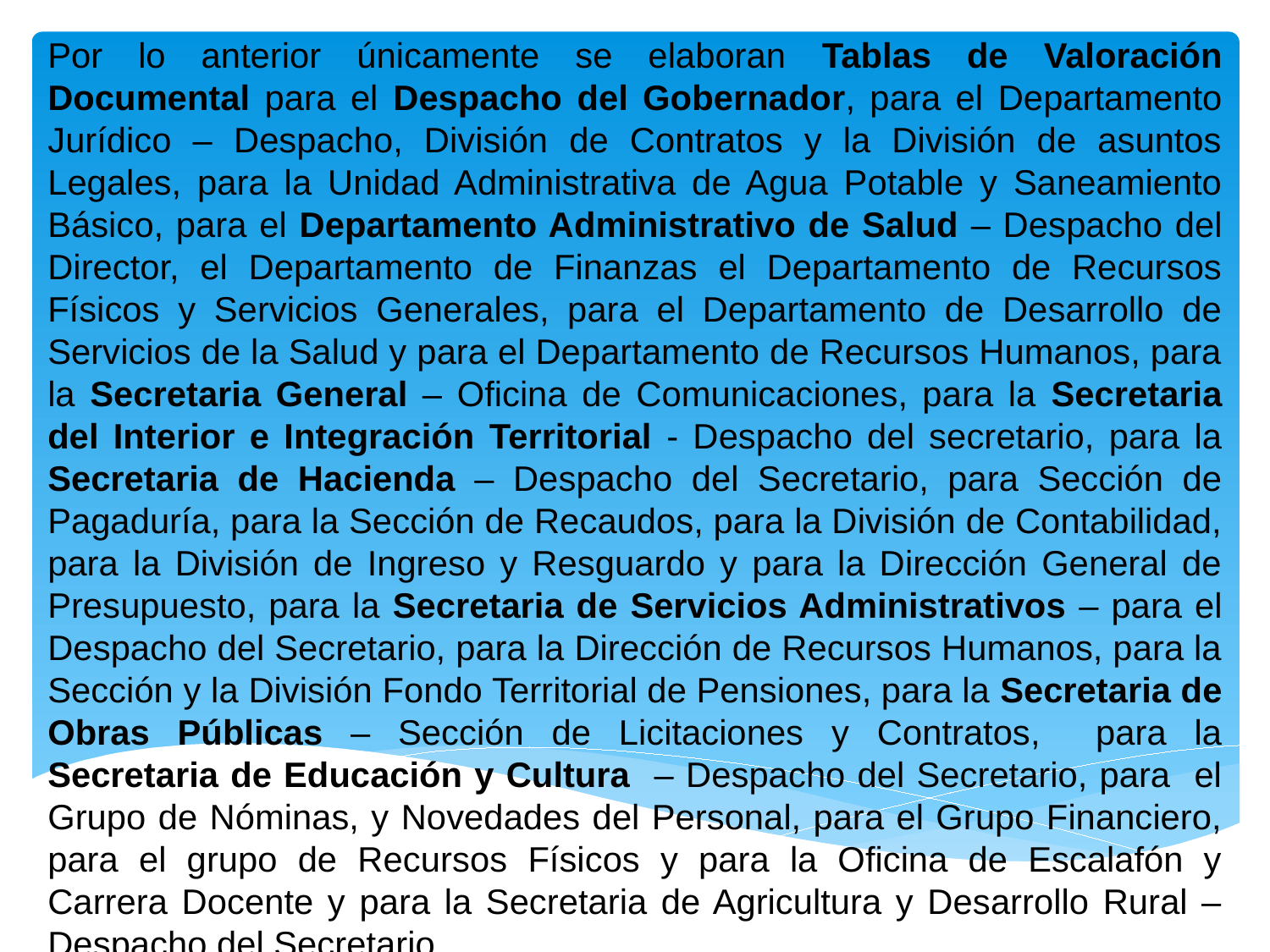

Por lo anterior únicamente se elaboran Tablas de Valoración Documental para el Despacho del Gobernador, para el Departamento Jurídico – Despacho, División de Contratos y la División de asuntos Legales, para la Unidad Administrativa de Agua Potable y Saneamiento Básico, para el Departamento Administrativo de Salud – Despacho del Director, el Departamento de Finanzas el Departamento de Recursos Físicos y Servicios Generales, para el Departamento de Desarrollo de Servicios de la Salud y para el Departamento de Recursos Humanos, para la Secretaria General – Oficina de Comunicaciones, para la Secretaria del Interior e Integración Territorial - Despacho del secretario, para la Secretaria de Hacienda – Despacho del Secretario, para Sección de Pagaduría, para la Sección de Recaudos, para la División de Contabilidad, para la División de Ingreso y Resguardo y para la Dirección General de Presupuesto, para la Secretaria de Servicios Administrativos – para el Despacho del Secretario, para la Dirección de Recursos Humanos, para la Sección y la División Fondo Territorial de Pensiones, para la Secretaria de Obras Públicas – Sección de Licitaciones y Contratos,  para la Secretaria de Educación y Cultura  – Despacho del Secretario, para  el Grupo de Nóminas, y Novedades del Personal, para el Grupo Financiero, para el grupo de Recursos Físicos y para la Oficina de Escalafón y Carrera Docente y para la Secretaria de Agricultura y Desarrollo Rural – Despacho del Secretario.